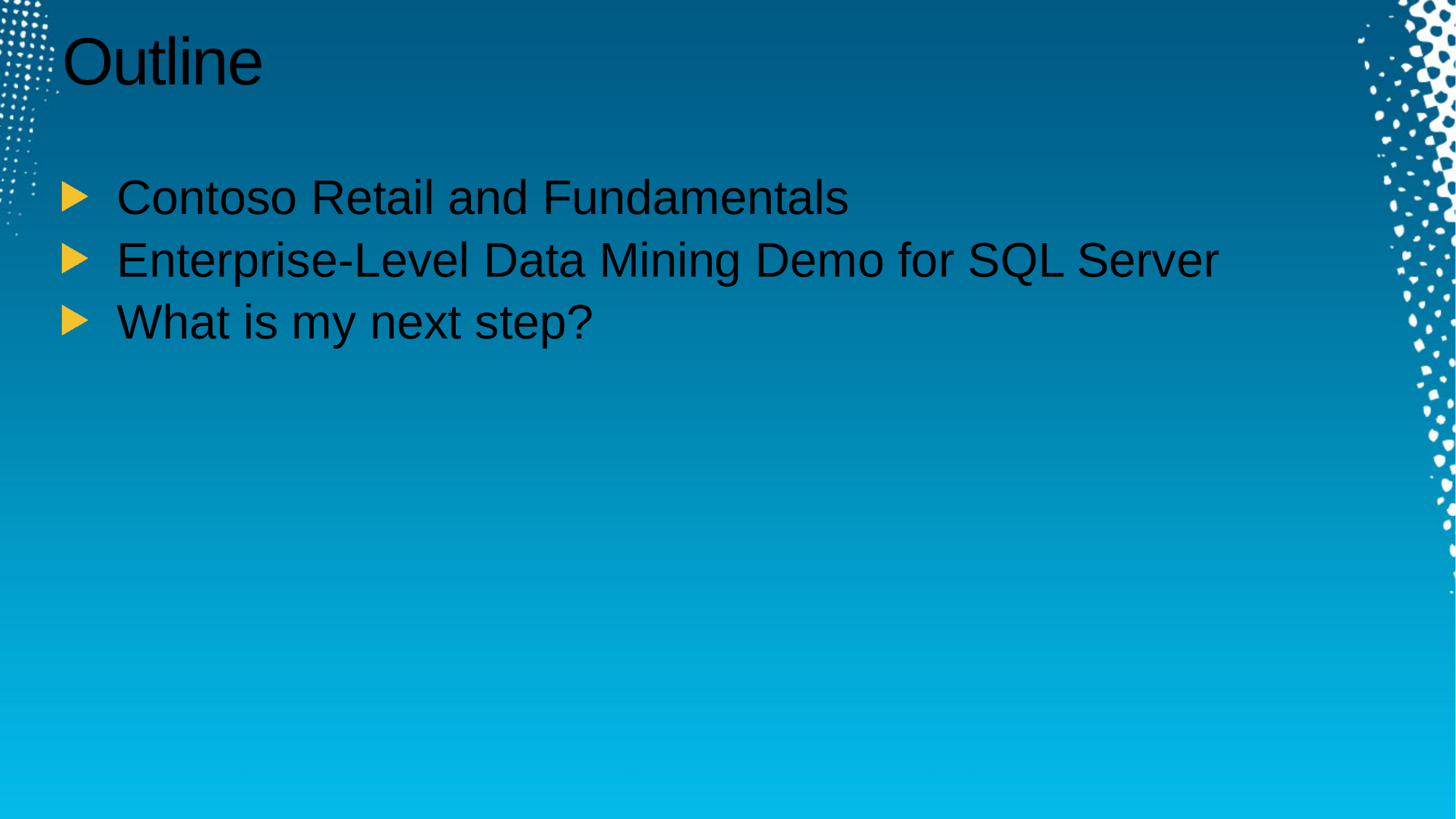

# Outline
Contoso Retail and Fundamentals
Enterprise-Level Data Mining Demo for SQL Server
What is my next step?